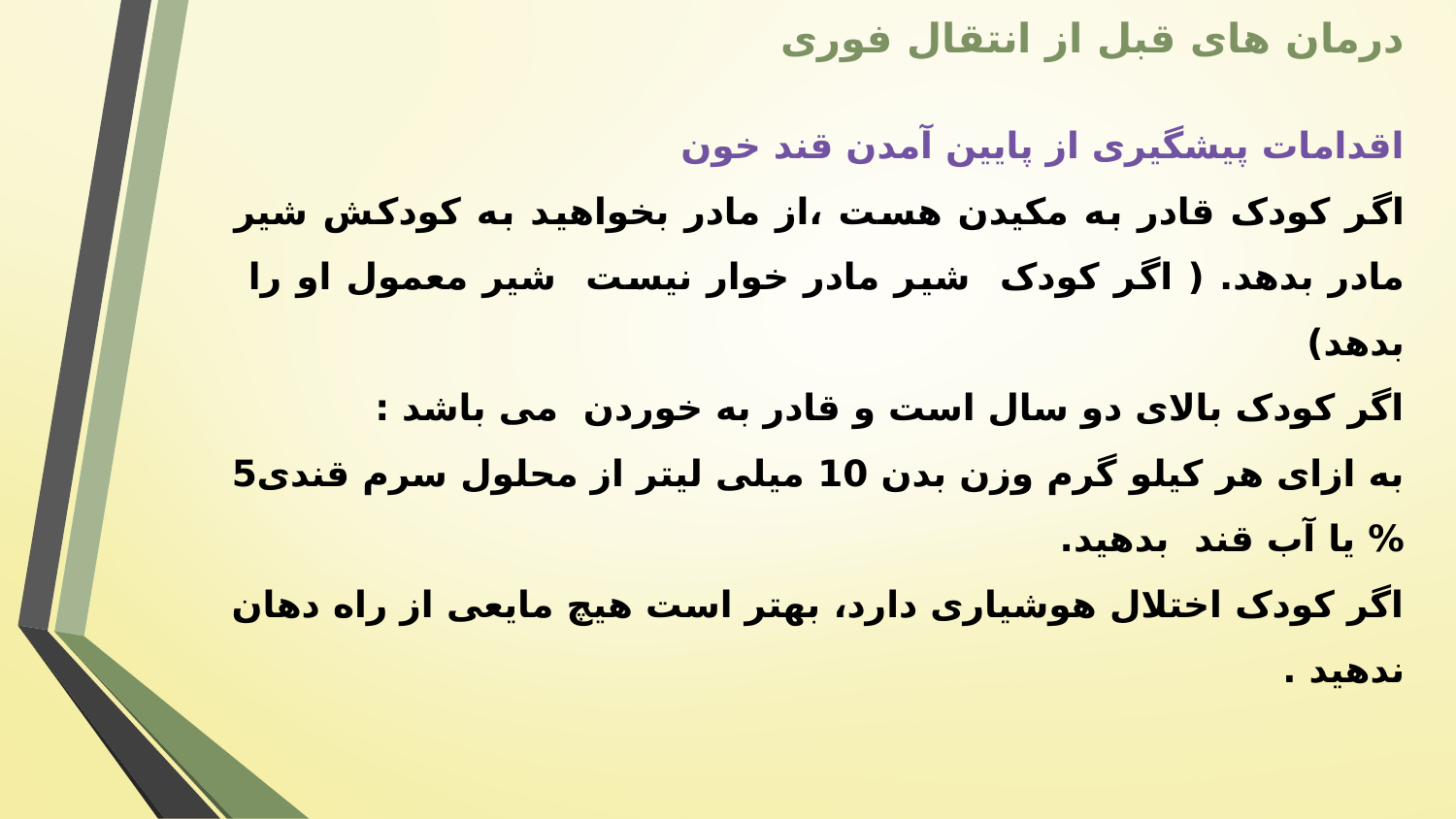

# درمان‌ های قبل از انتقال فوری
اقدامات پیشگیری از پایین آمدن قند خون
اگر کودک قادر به مکیدن هست ،از مادر بخواهيد به کودکش شير مادر بدهد. ( اگر کودک  شير مادر خوار نیست  شیر معمول او را  بدهد)
اگر کودک بالای دو سال است و قادر به خوردن  می باشد :
به ازای هر کیلو گرم وزن بدن 10 میلی لیتر از محلول سرم قندی5 % یا آب قند  بدهيد.
اگر کودک اختلال هوشیاری دارد، بهتر است هیچ مایعی از راه دهان ندهید .